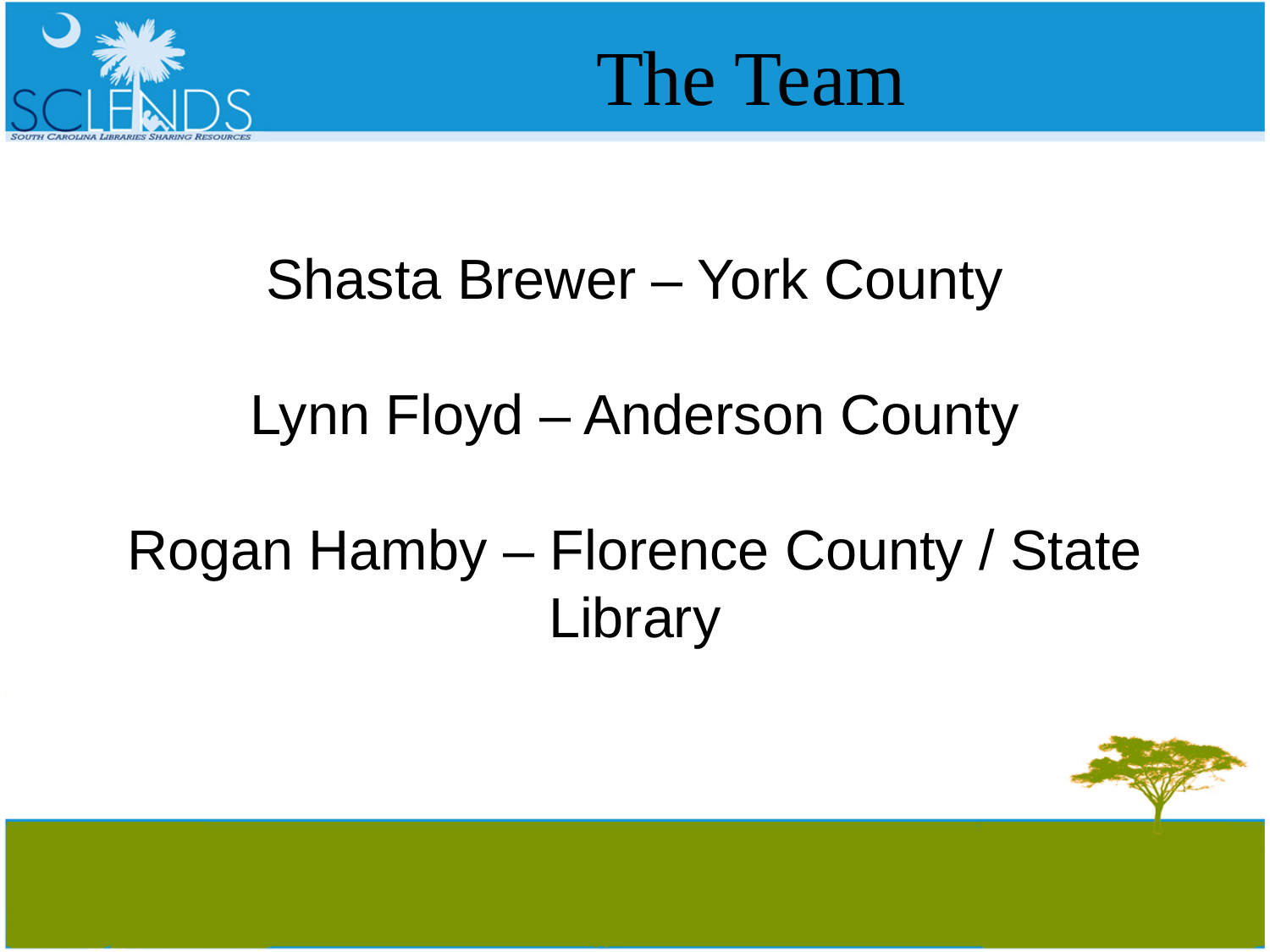

# The Team

Shasta Brewer – York County

Lynn Floyd – Anderson County

Rogan Hamby – Florence County / State Library